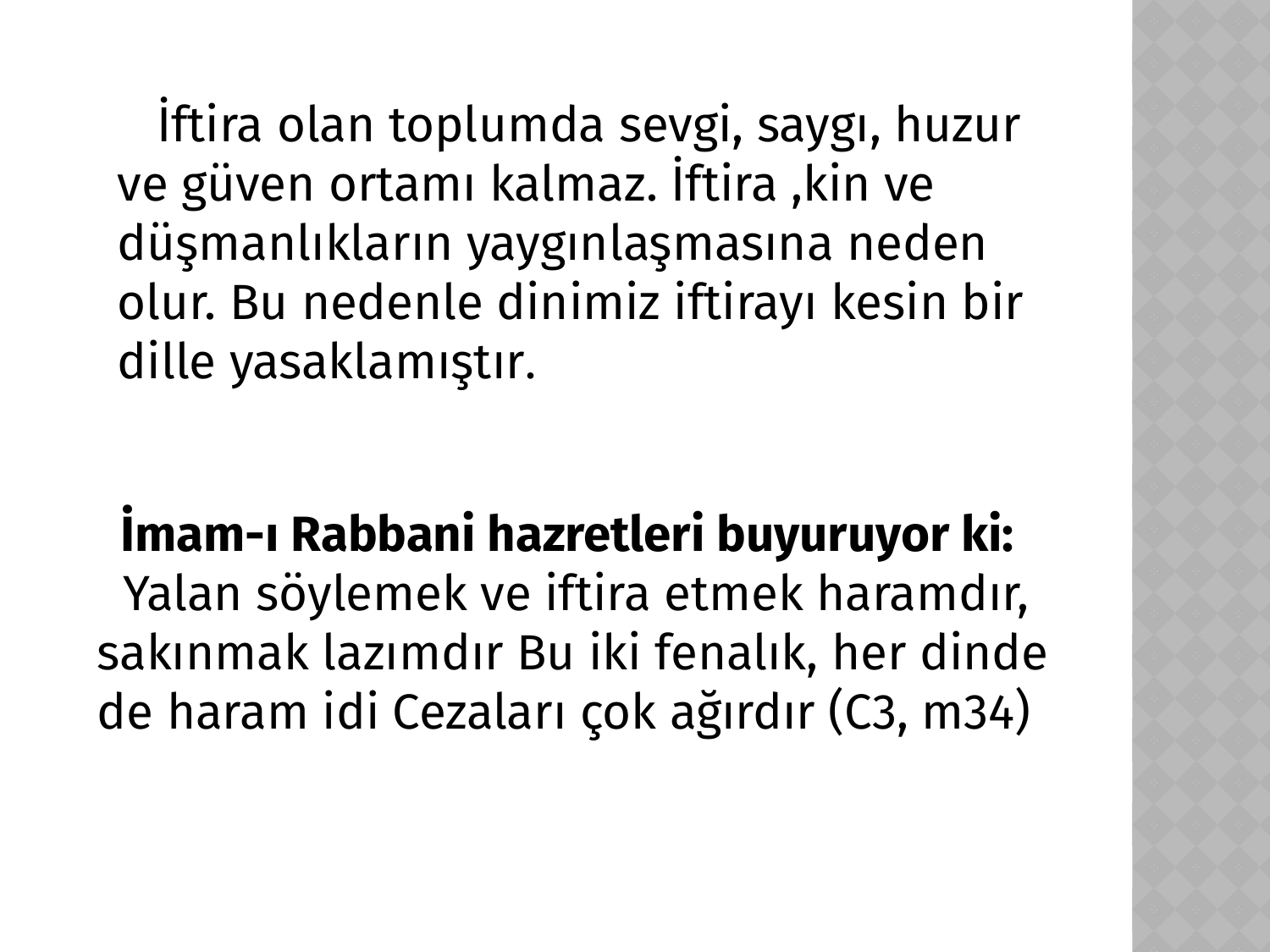

İftira olan toplumda sevgi, saygı, huzur ve güven ortamı kalmaz. İftira ,kin ve düşmanlıkların yaygınlaşmasına neden olur. Bu nedenle dinimiz iftirayı kesin bir dille yasaklamıştır.
  İmam-ı Rabbani hazretleri buyuruyor ki:
  Yalan söylemek ve iftira etmek haramdır, sakınmak lazımdır Bu iki fenalık, her dinde de haram idi Cezaları çok ağırdır (C3, m34)